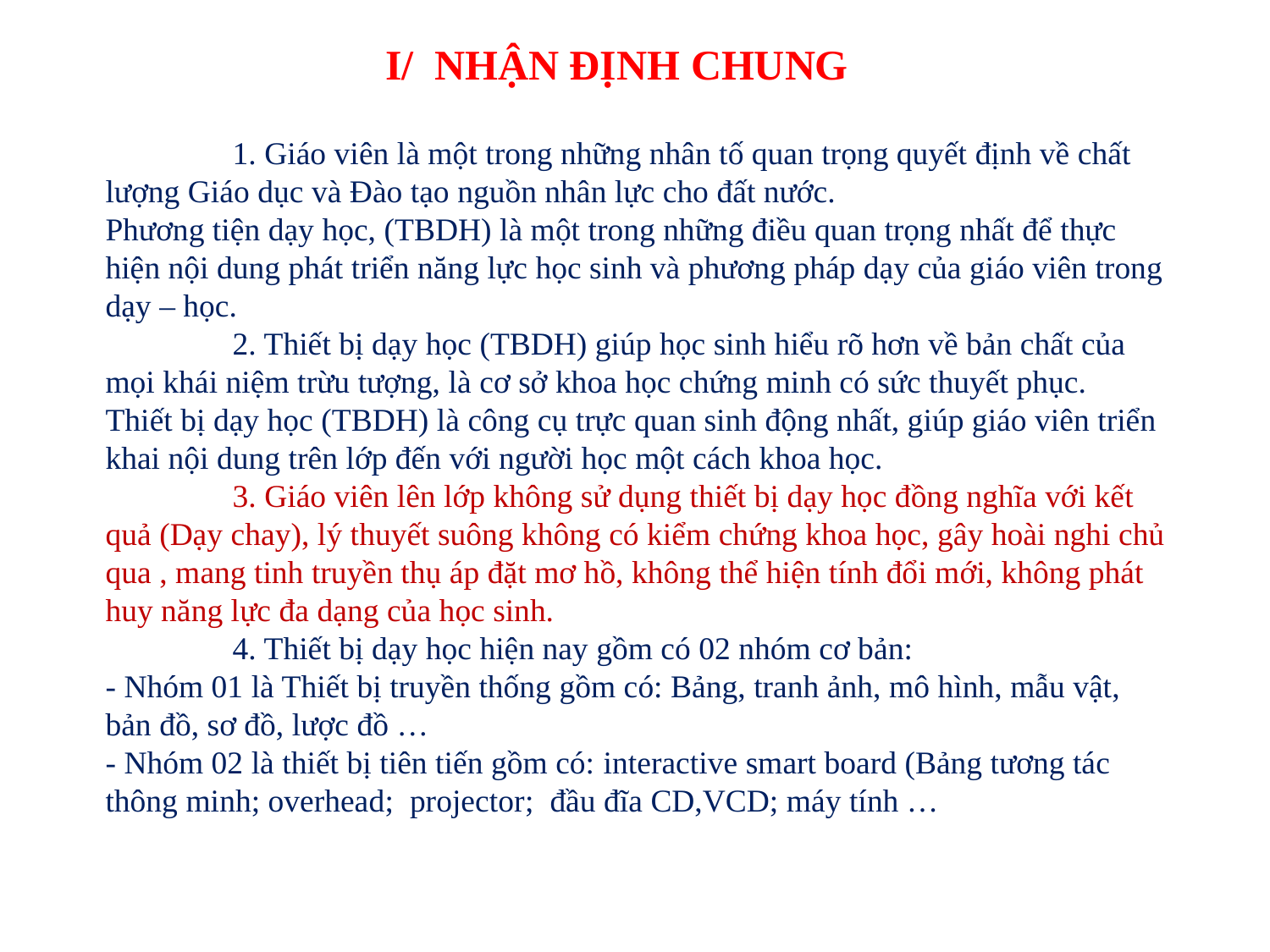

I/  NHẬN ĐỊNH CHUNG
	1. Giáo viên là một trong những nhân tố quan trọng quyết định về chất lượng Giáo dục và Đào tạo nguồn nhân lực cho đất nước.
Phương tiện dạy học, (TBDH) là một trong những điều quan trọng nhất để thực hiện nội dung phát triển năng lực học sinh và phương pháp dạy của giáo viên trong dạy – học.
	2. Thiết bị dạy học (TBDH) giúp học sinh hiểu rõ hơn về bản chất của mọi khái niệm trừu tượng, là cơ sở khoa học chứng minh có sức thuyết phục.
Thiết bị dạy học (TBDH) là công cụ trực quan sinh động nhất, giúp giáo viên triển khai nội dung trên lớp đến với người học một cách khoa học.
	3. Giáo viên lên lớp không sử dụng thiết bị dạy học đồng nghĩa với kết quả (Dạy chay), lý thuyết suông không có kiểm chứng khoa học, gây hoài nghi chủ qua , mang tinh truyền thụ áp đặt mơ hồ, không thể hiện tính đổi mới, không phát huy năng lực đa dạng của học sinh.
	4. Thiết bị dạy học hiện nay gồm có 02 nhóm cơ bản:
- Nhóm 01 là Thiết bị truyền thống gồm có: Bảng, tranh ảnh, mô hình, mẫu vật, bản đồ, sơ đồ, lược đồ …
- Nhóm 02 là thiết bị tiên tiến gồm có: interactive smart board (Bảng tương tác thông minh; overhead;  projector;  đầu đĩa CD,VCD; máy tính …